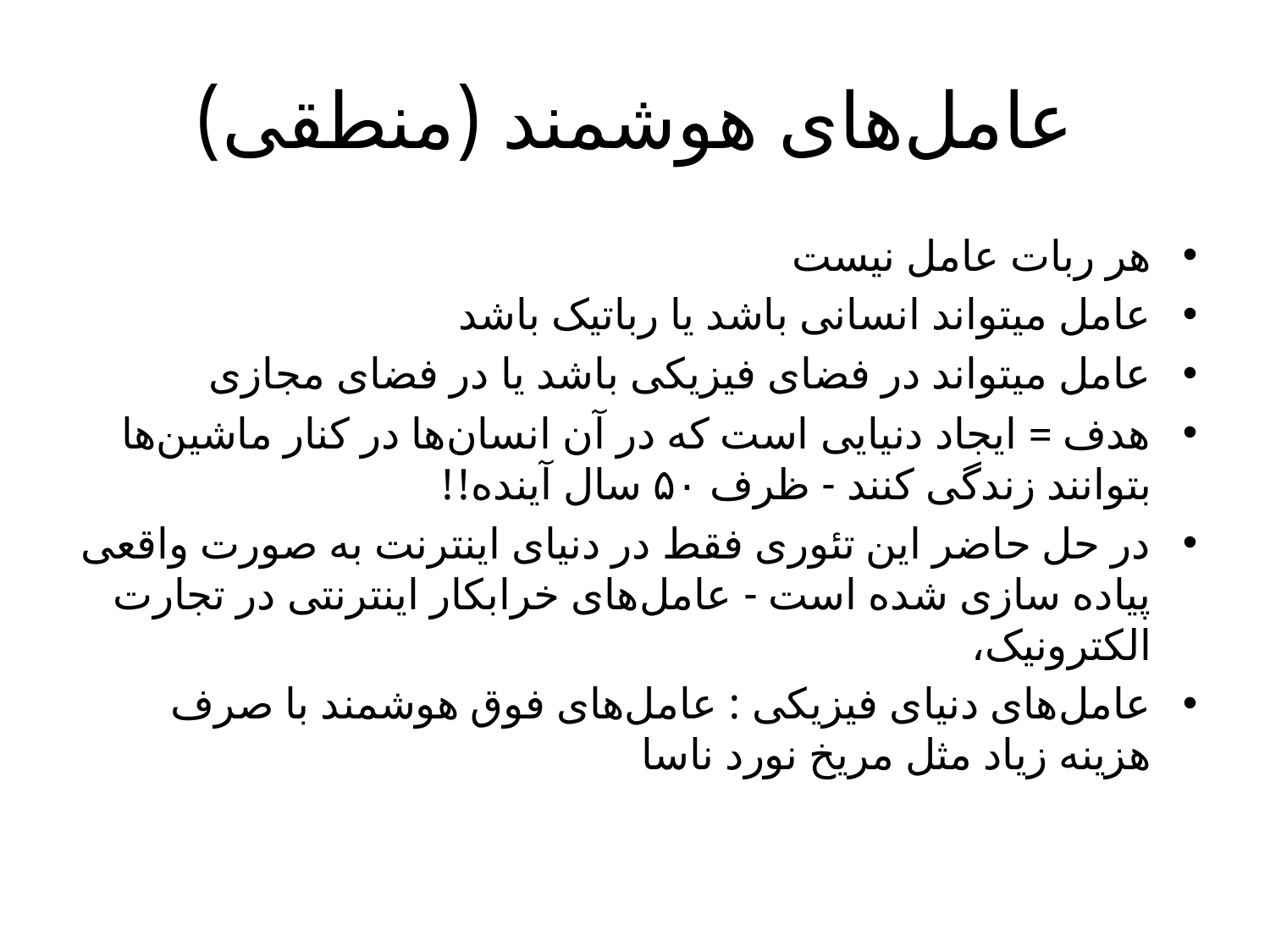

# عامل‌های هوشمند (منطقی)‌
هر ربات عامل نیست
عامل میتواند انسانی‌ باشد یا رباتیک باشد
عامل میتواند در فضای فیزیکی‌ باشد یا در فضای مجازی
هدف = ایجاد دنیایی است که در آن انسان‌ها در کنار ماشین‌ها بتوانند زندگی‌ کنند - ظرف ۵۰ سال آینده!!
در حل حاضر این تئوری فقط در دنیای اینترنت به صورت واقعی‌ پیاده سازی شده است - عامل‌های خرابکار اینترنتی در تجارت الکترونیک،
عامل‌های دنیای فیزیکی‌ : عامل‌های فوق هوشمند با صرف هزینه زیاد مثل مریخ نورد ناسا